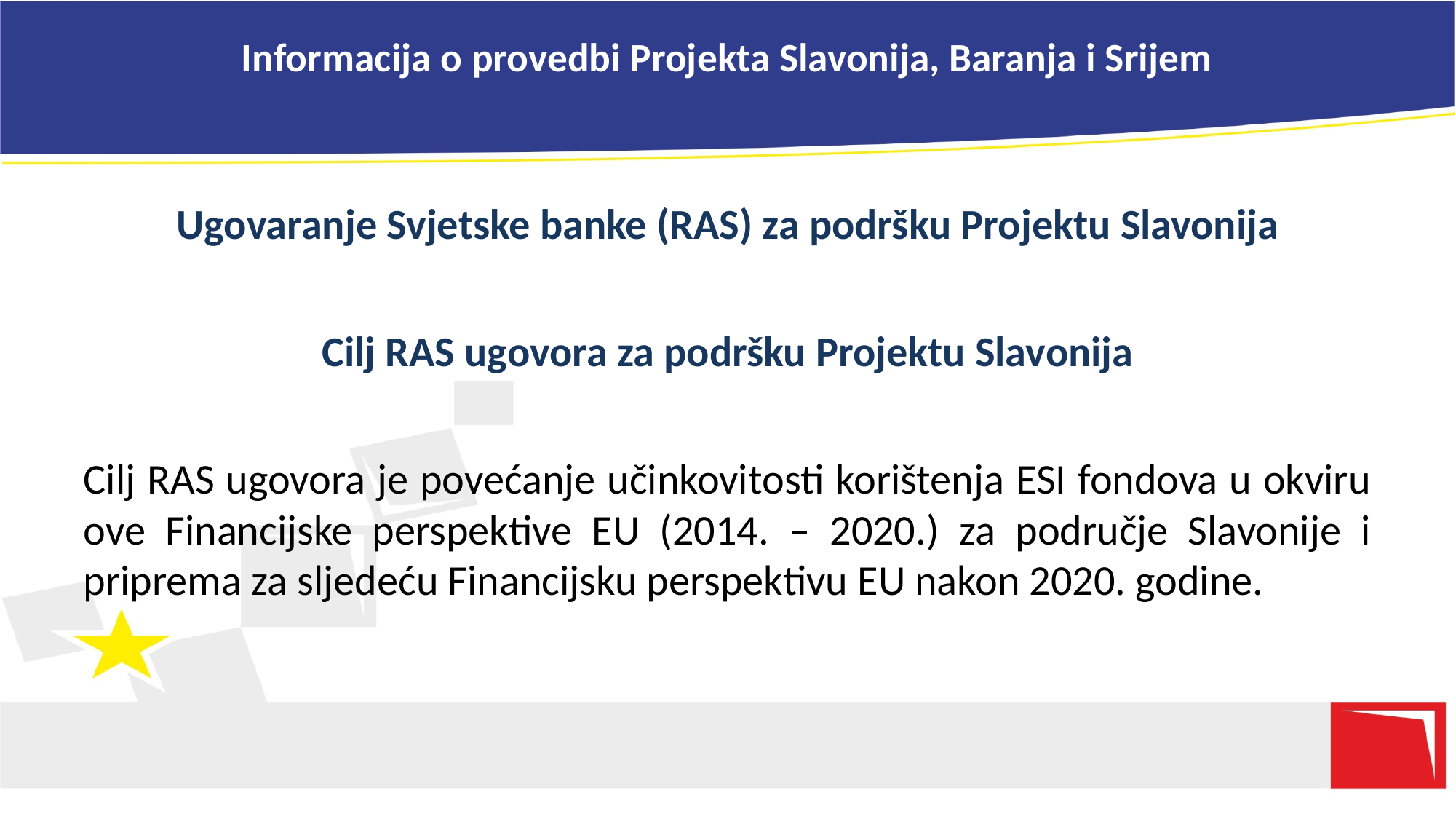

# Informacija o provedbi Projekta Slavonija, Baranja i Srijem

Ugovaranje Svjetske banke (RAS) za podršku Projektu Slavonija

Cilj RAS ugovora za podršku Projektu Slavonija

Cilj RAS ugovora je povećanje učinkovitosti korištenja ESI fondova u okviru ove Financijske perspektive EU (2014. – 2020.) za područje Slavonije i priprema za sljedeću Financijsku perspektivu EU nakon 2020. godine.